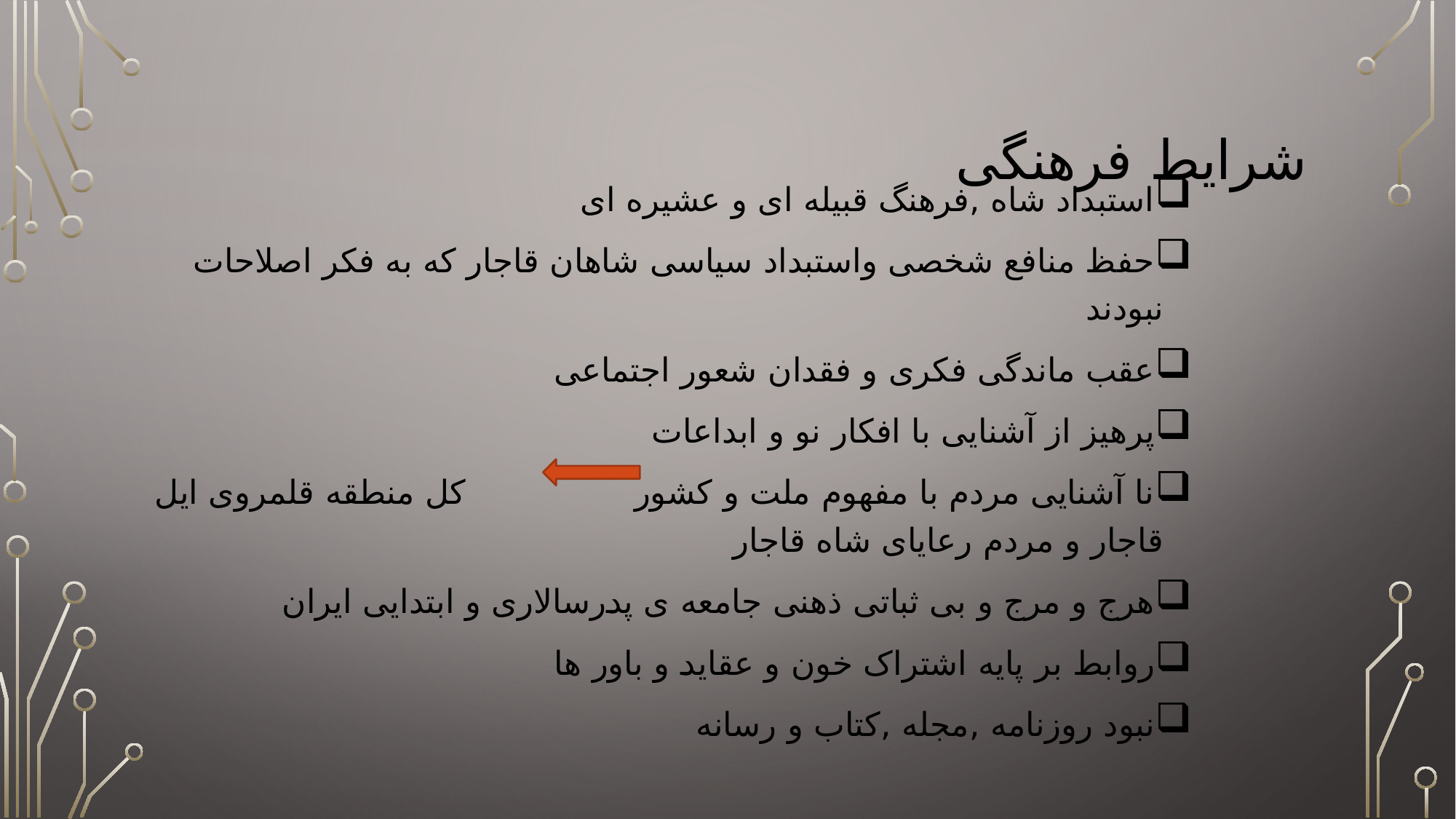

# شرایط فرهنگی
استبداد شاه ,فرهنگ قبیله ای و عشیره ای
حفظ منافع شخصی واستبداد سیاسی شاهان قاجار که به فکر اصلاحات نبودند
عقب ماندگی فکری و فقدان شعور اجتماعی
پرهیز از آشنایی با افکار نو و ابداعات
نا آشنایی مردم با مفهوم ملت و کشور                کل منطقه قلمروی ایل قاجار و مردم رعایای شاه قاجار
هرج و مرج و بی ثباتی ذهنی جامعه ی پدرسالاری و ابتدایی ایران
روابط بر پایه اشتراک خون و عقاید و باور ها
نبود روزنامه ,مجله ,کتاب و رسانه